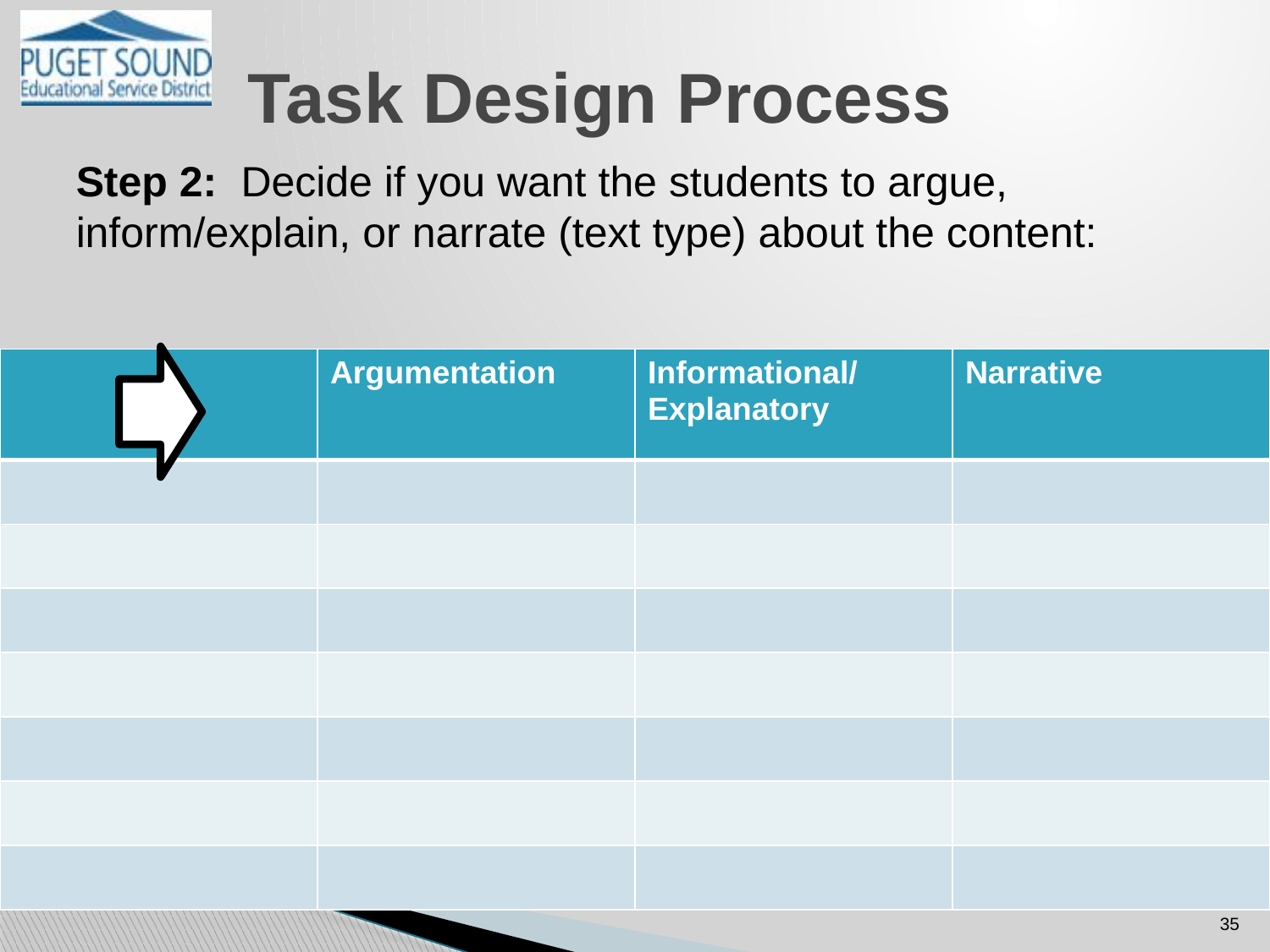

# Task Design Process
Step 2:  Decide if you want the students to argue, inform/explain, or narrate (text type) about the content:

|  | Argumentation | Informational/ Explanatory | Narrative |
| --- | --- | --- | --- |
|  |  |  |  |
|  |  |  |  |
|  |  |  |  |
|  |  |  |  |
|  |  |  |  |
|  |  |  |  |
|  |  |  |  |

35